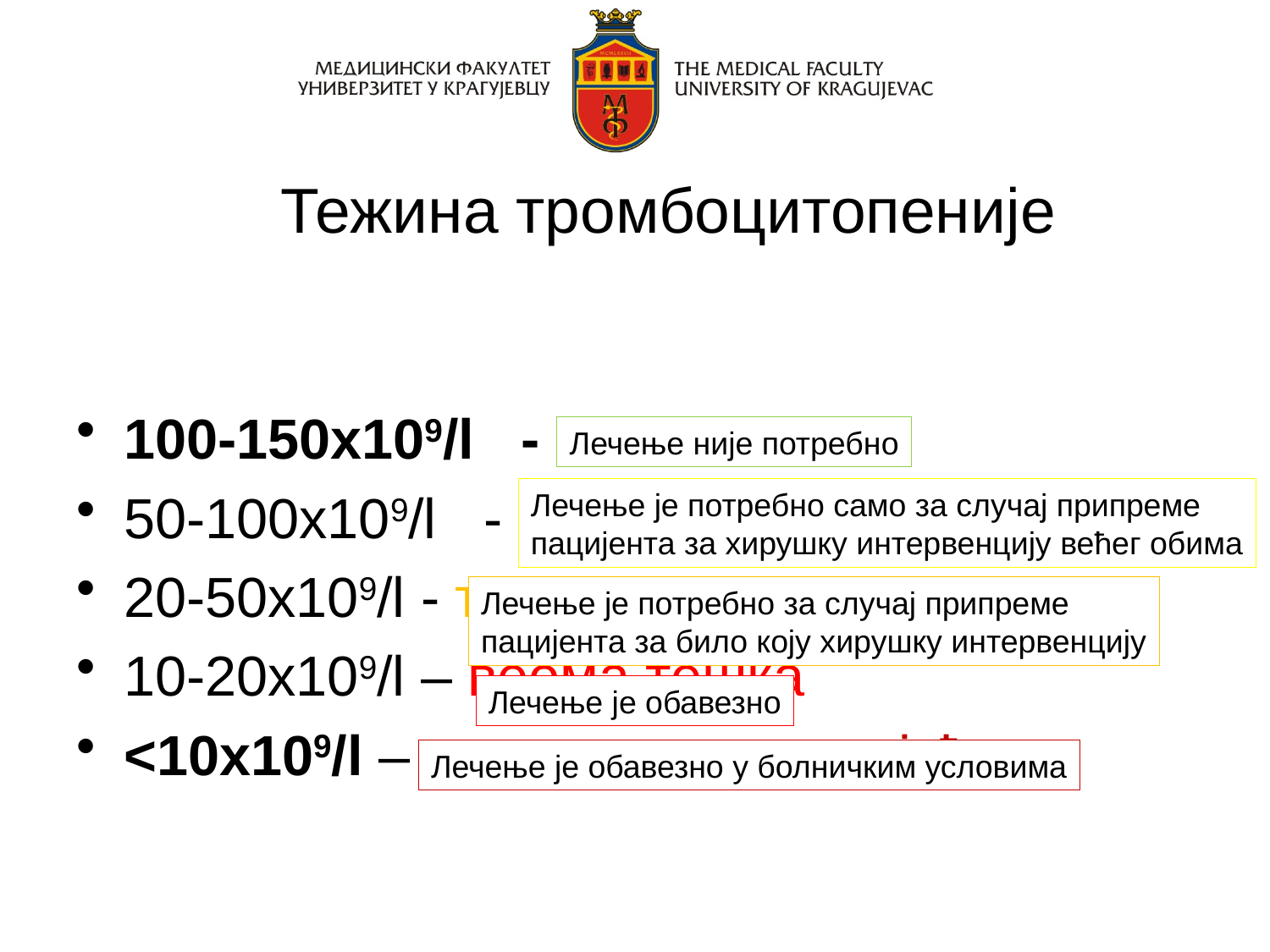

# Тежина тромбоцитопеније

100-150x109/l   - блага
50-100x109/l   - умерена
20-50x109/l - тешка
10-20x109/l – веома тешка
<10x109/l – животно угрожавајућа
Лечење није потребно
Лечење је потребно само за случај припреме
пацијента за хирушку интервенцију већег обима
Лечење је потребно за случај припреме
пацијента за било коју хирушку интервенцију
Лечење је обавезно
Лечење је обавезно у болничким условима